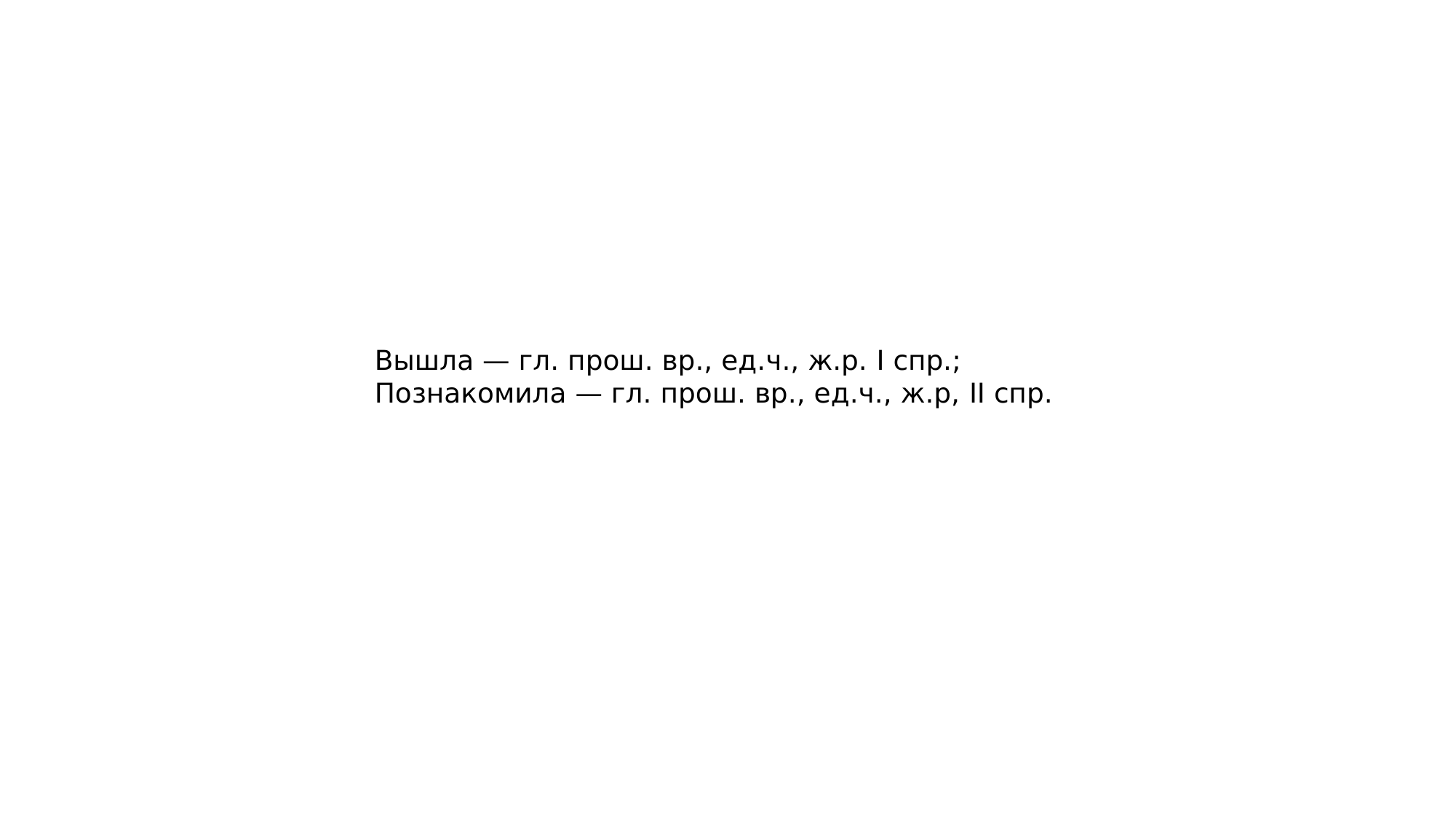

Вышла — гл. прош. вр., ед.ч., ж.р. I спр.;
Познакомила — гл. прош. вр., ед.ч., ж.р, II спр.